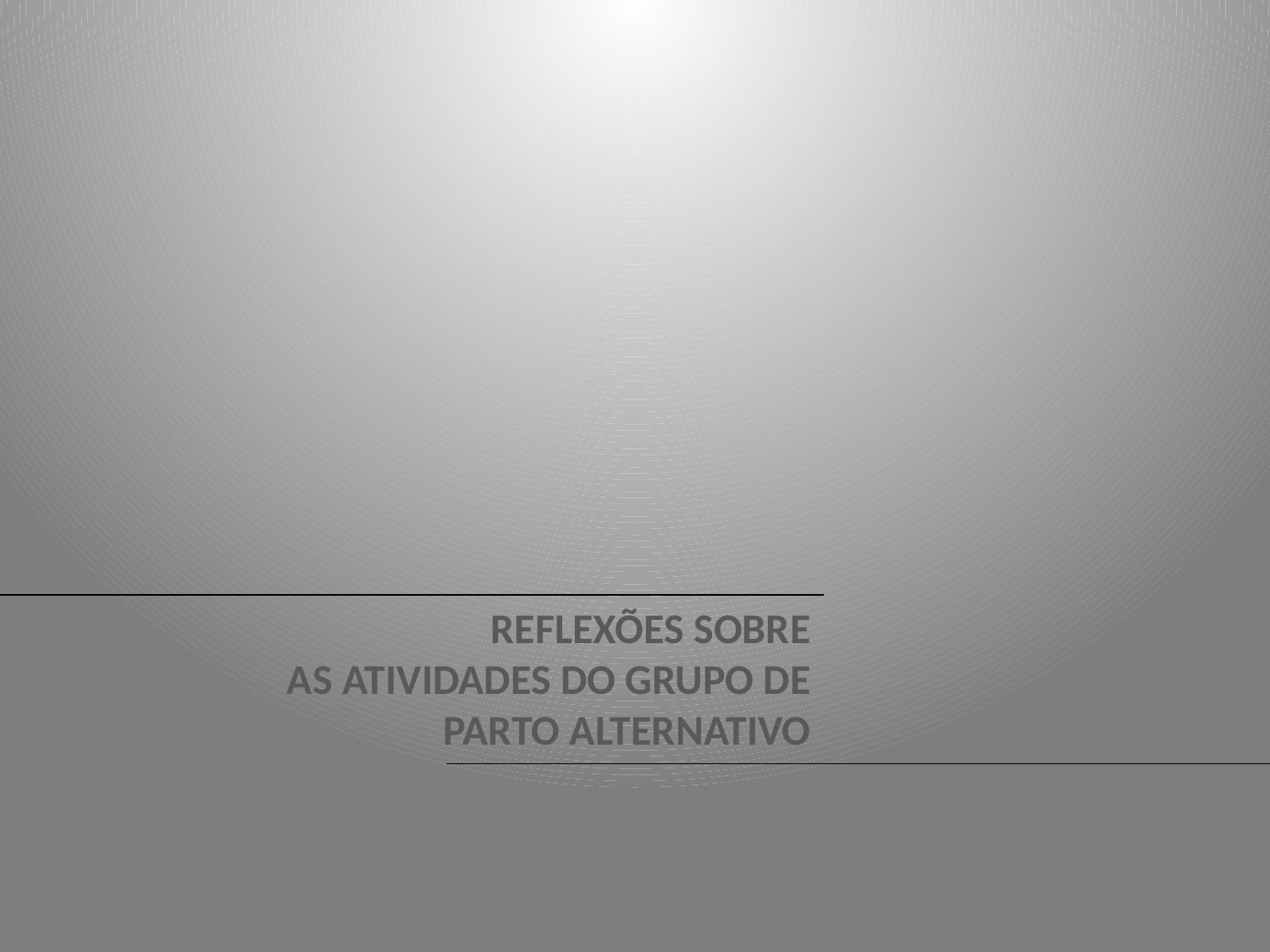

REFLEXÕES SOBRE
AS ATIVIDADES DO GRUPO DE PARTO ALTERNATIVO